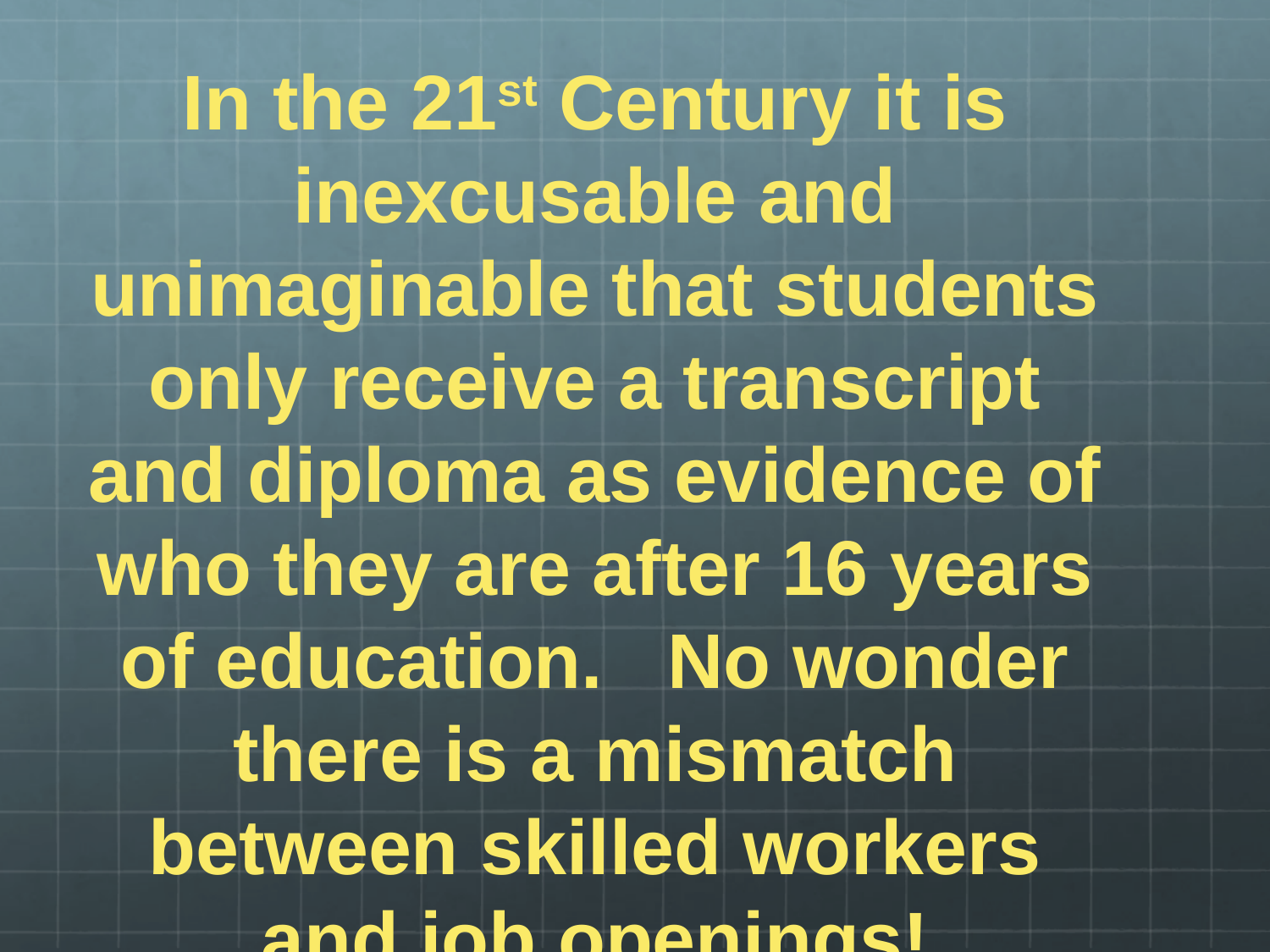

In the 21st Century it is inexcusable and unimaginable that students only receive a transcript and diploma as evidence of who they are after 16 years of education.   No wonder there is a mismatch between skilled workers and job openings!